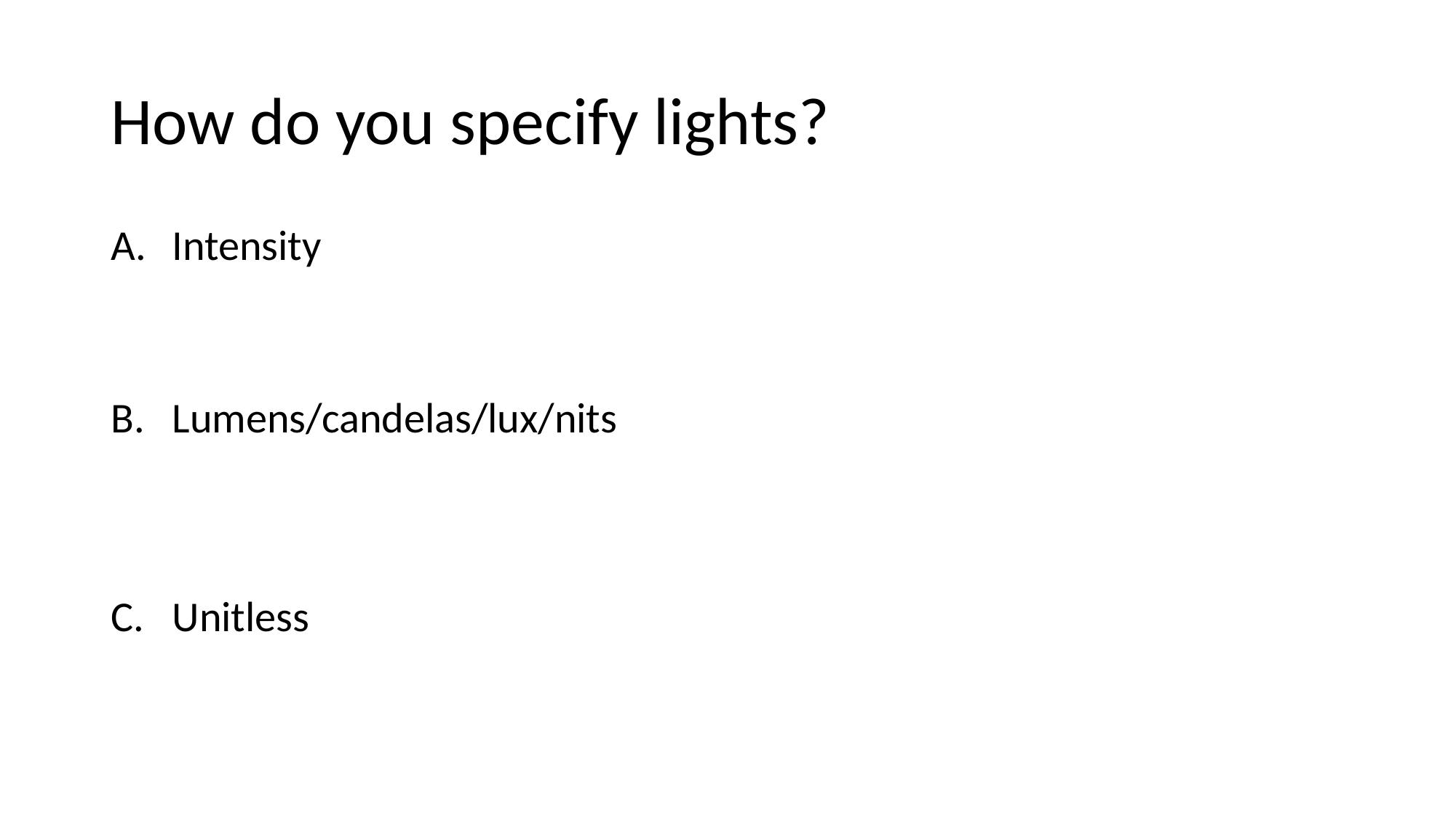

# How do you specify lights?
Intensity

Lumens/candelas/lux/nits
Unitless